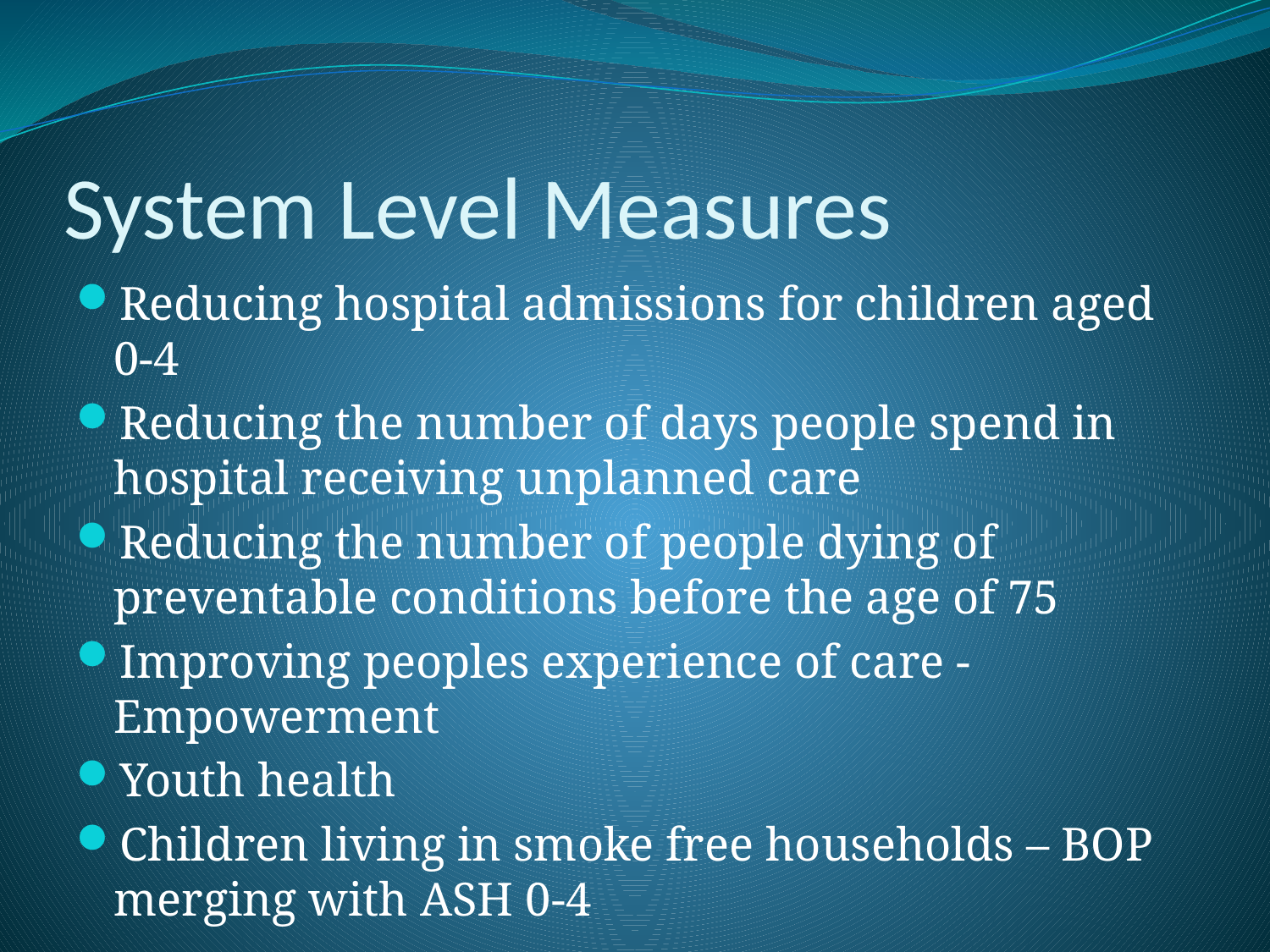

# System Level Measures
Reducing hospital admissions for children aged 0-4
Reducing the number of days people spend in hospital receiving unplanned care
Reducing the number of people dying of preventable conditions before the age of 75
Improving peoples experience of care - Empowerment
Youth health
Children living in smoke free households – BOP merging with ASH 0-4